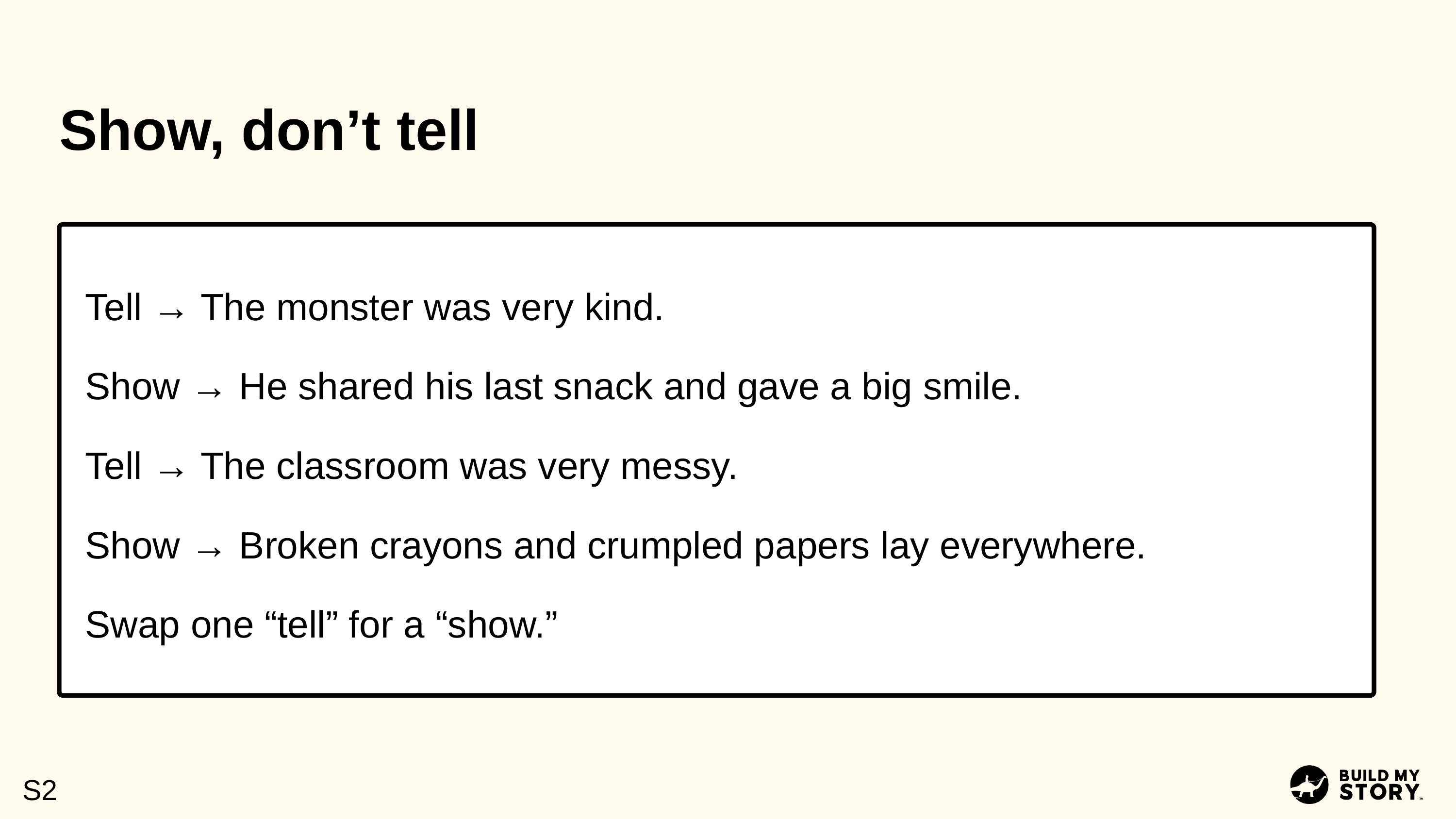

Show, don’t tell

Tell → The monster was very kind.
Show → He shared his last snack and gave a big smile.
Tell → The classroom was very messy.
Show → Broken crayons and crumpled papers lay everywhere.
Swap one “tell” for a “show.”

S2